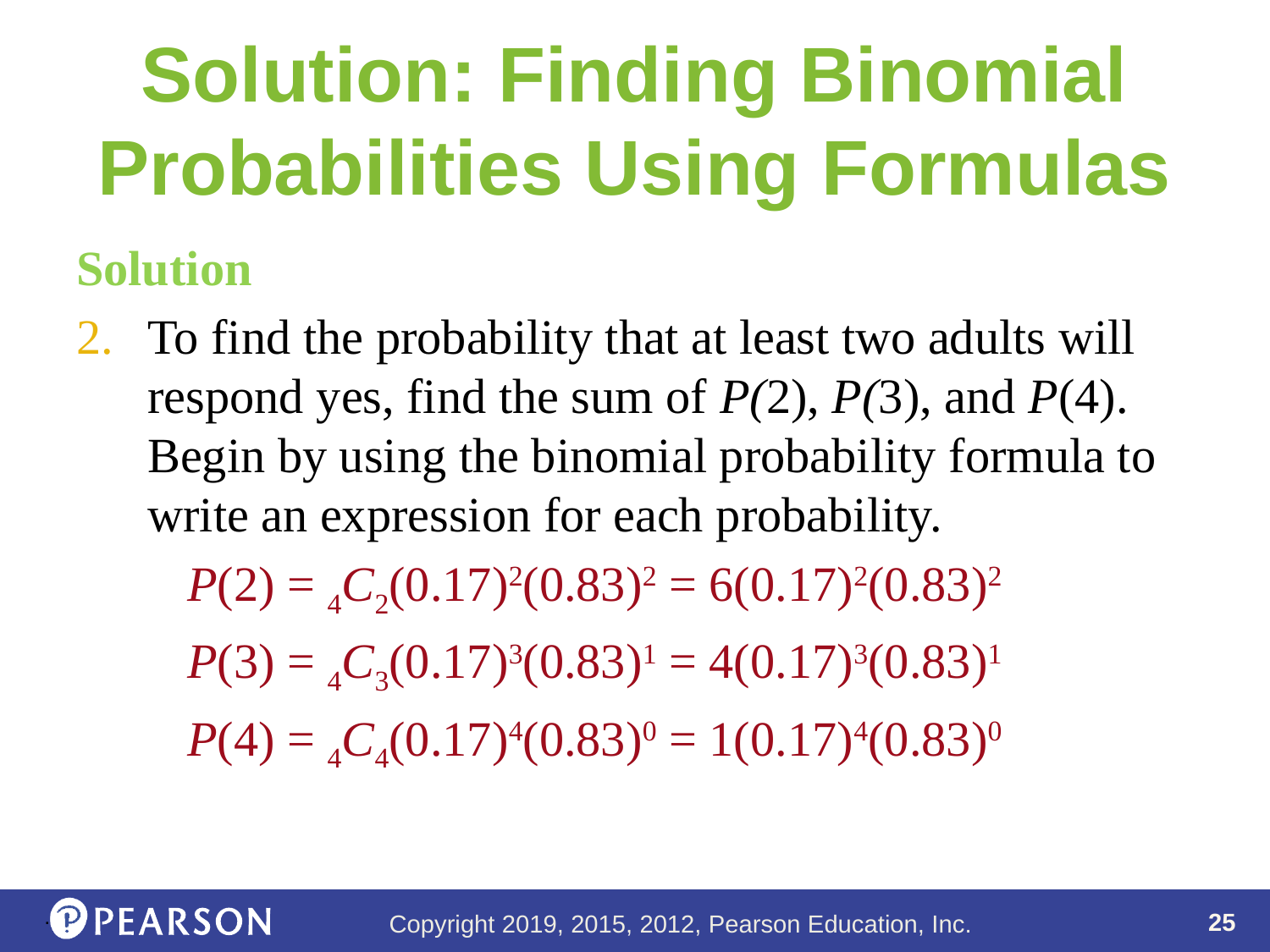

# Solution: Finding Binomial Probabilities Using Formulas
Solution
To find the probability that at least two adults will respond yes, find the sum of P(2), P(3), and P(4). Begin by using the binomial probability formula to write an expression for each probability.
P(2) = 4C2(0.17)2(0.83)2 = 6(0.17)2(0.83)2
P(3) = 4C3(0.17)3(0.83)1 = 4(0.17)3(0.83)1
P(4) = 4C4(0.17)4(0.83)0 = 1(0.17)4(0.83)0
.